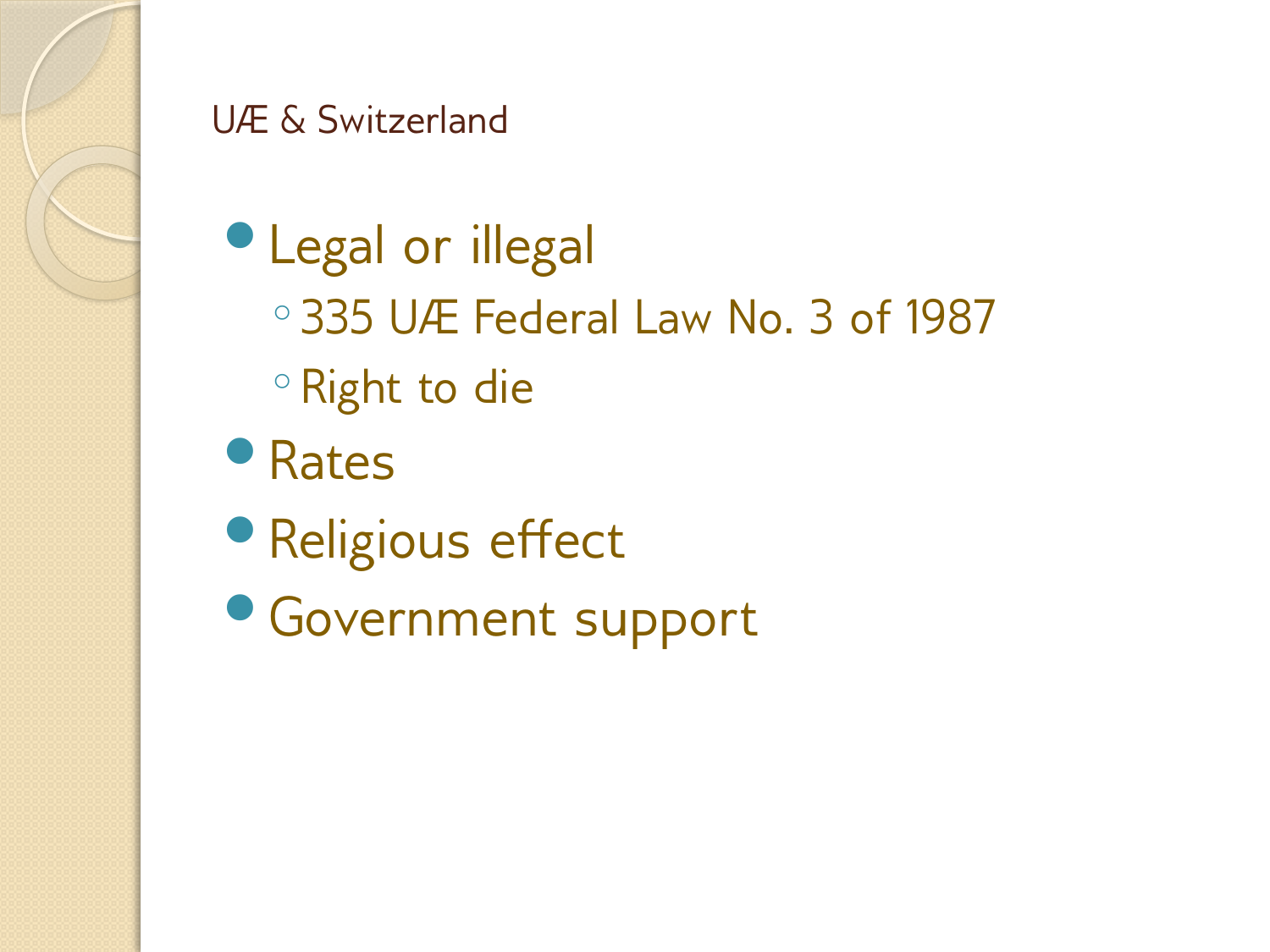

# UAE & Switzerland
Legal or illegal
335 UAE Federal Law No. 3 of 1987
Right to die
Rates
Religious effect
Government support